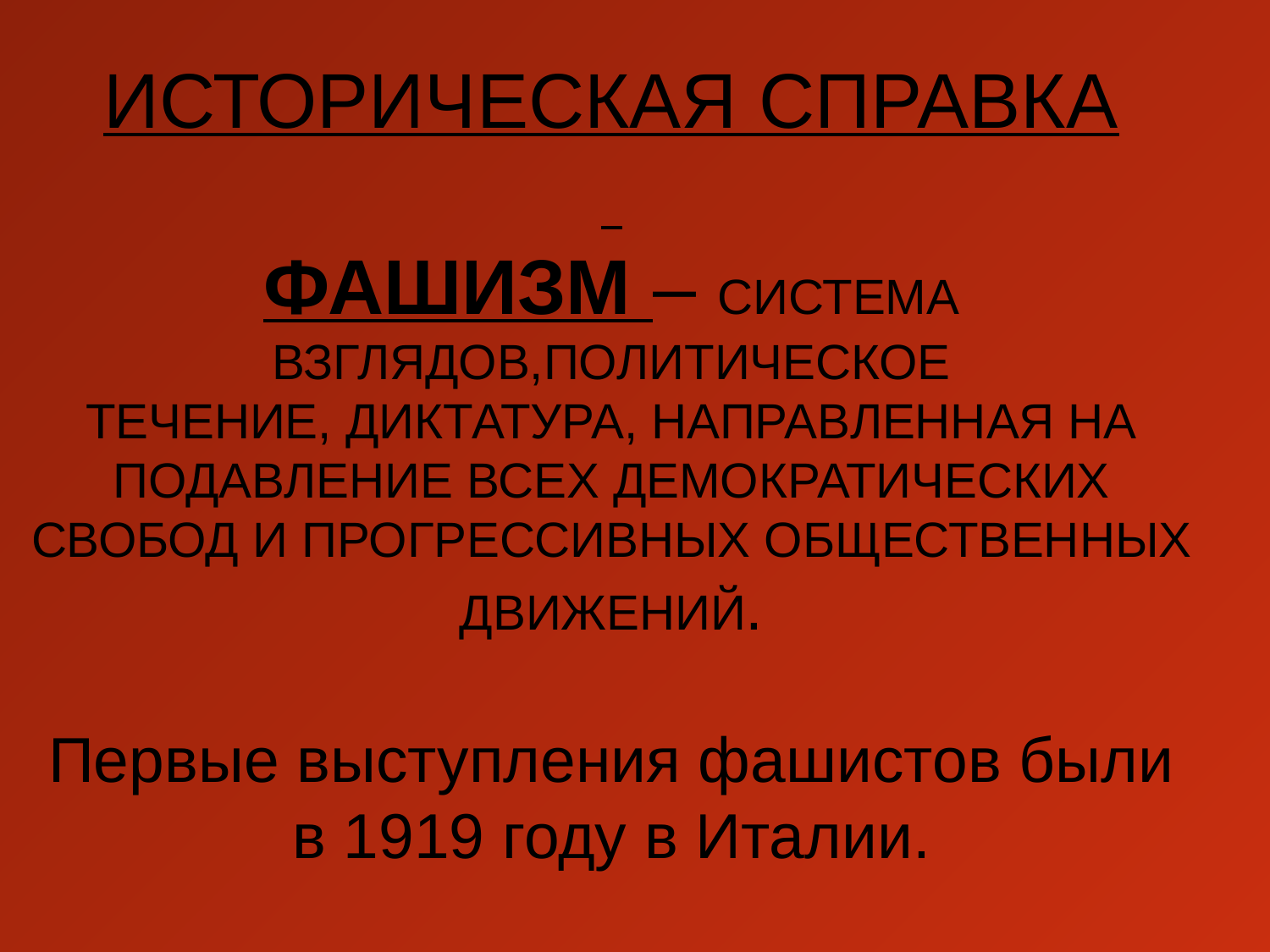

# ИСТОРИЧЕСКАЯ СПРАВКА ФАШИЗМ – СИСТЕМА ВЗГЛЯДОВ,ПОЛИТИЧЕСКОЕ ТЕЧЕНИЕ, ДИКТАТУРА, НАПРАВЛЕННАЯ НА ПОДАВЛЕНИЕ ВСЕХ ДЕМОКРАТИЧЕСКИХ СВОБОД И ПРОГРЕССИВНЫХ ОБЩЕСТВЕННЫХ ДВИЖЕНИЙ. Первые выступления фашистов были в 1919 году в Италии.